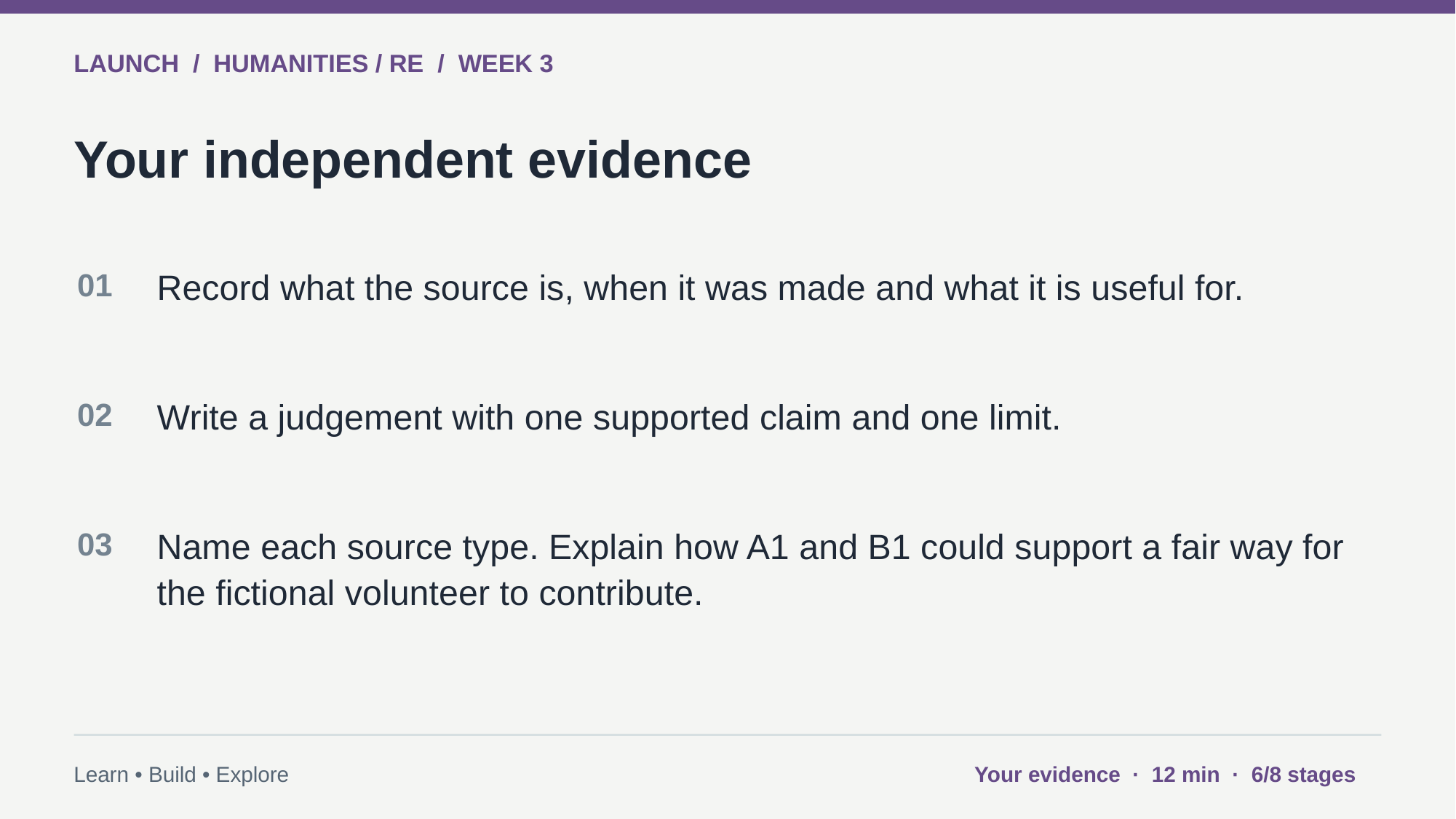

LAUNCH  /  HUMANITIES / RE  /  WEEK 3
Your independent evidence
01
Record what the source is, when it was made and what it is useful for.
02
Write a judgement with one supported claim and one limit.
03
Name each source type. Explain how A1 and B1 could support a fair way for the fictional volunteer to contribute.

Learn • Build • Explore
Your evidence  ·  12 min  ·  6/8 stages